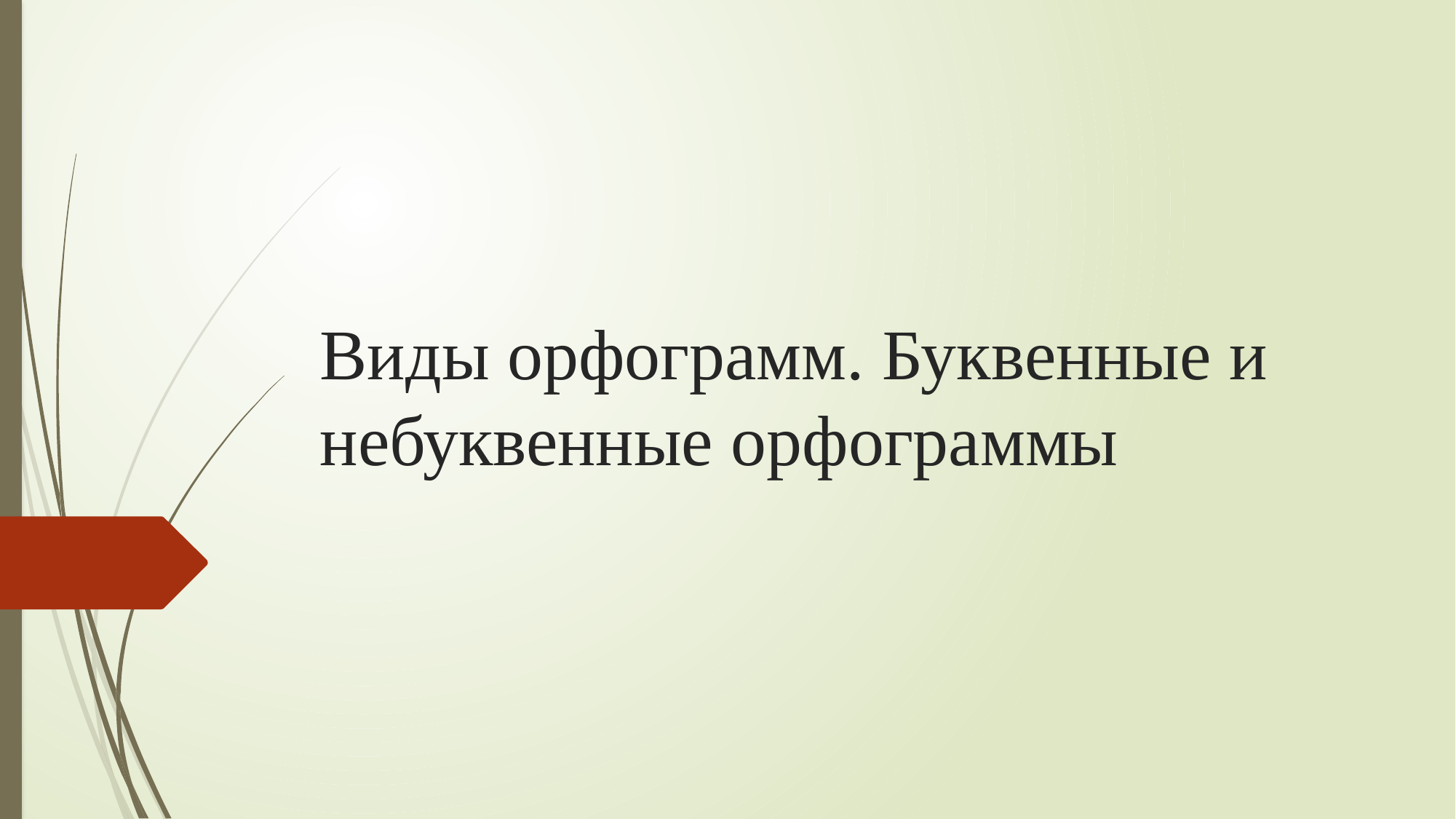

# Виды орфограмм. Буквенные и небуквенные орфограммы